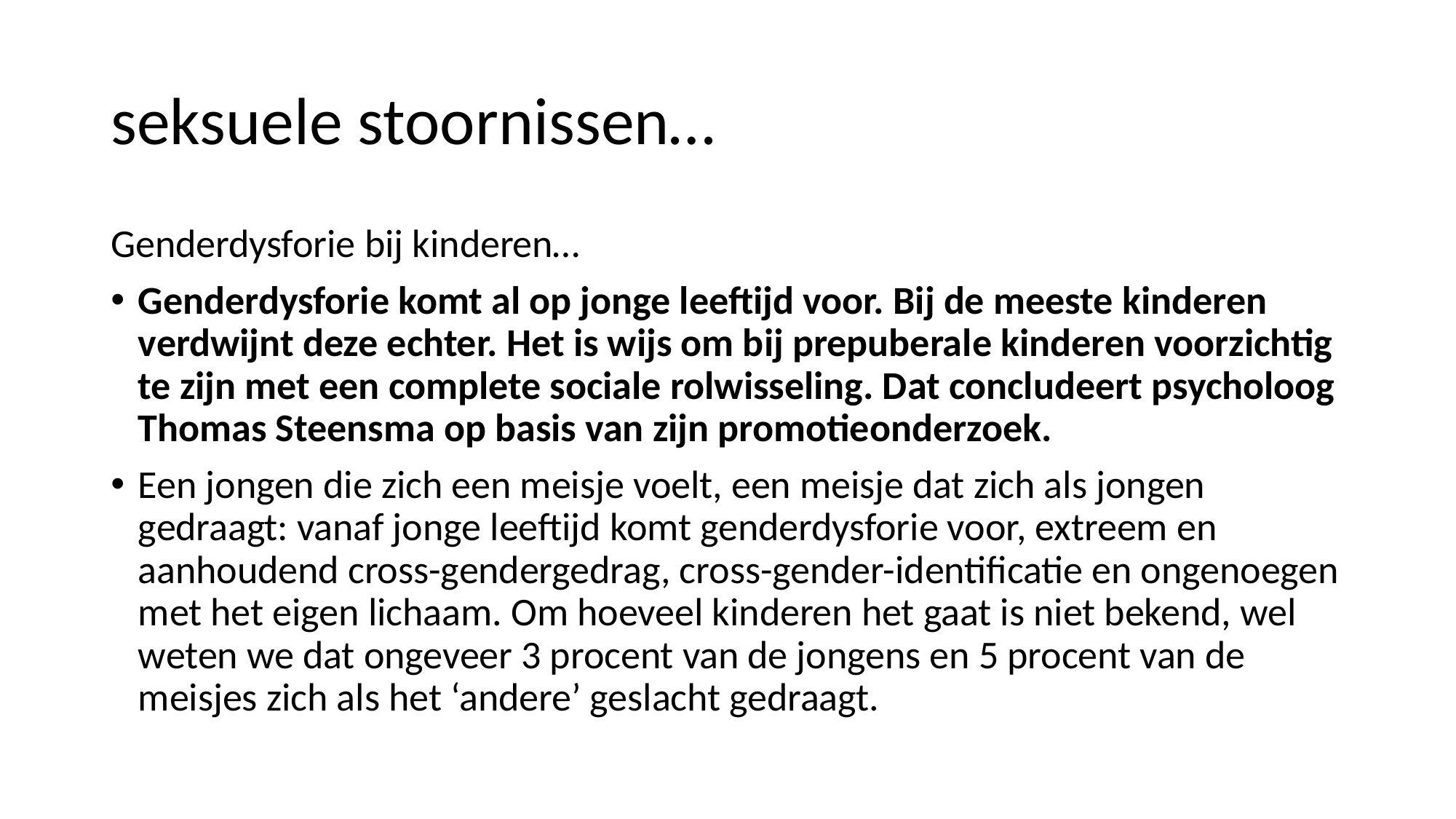

# seksuele stoornissen…
Genderdysforie bij kinderen…
Genderdysforie komt al op jonge leeftijd voor. Bij de meeste kinderen verdwijnt deze echter. Het is wijs om bij prepuberale kinderen voorzichtig te zijn met een complete sociale rolwisseling. Dat concludeert psycholoog Thomas Steensma op basis van zijn promotieonderzoek.
Een jongen die zich een meisje voelt, een meisje dat zich als jongen gedraagt: vanaf jonge leeftijd komt genderdysforie voor, extreem en aanhoudend cross-gendergedrag, cross-gender-identificatie en ongenoegen met het eigen lichaam. Om hoeveel kinderen het gaat is niet bekend, wel weten we dat ongeveer 3 procent van de jongens en 5 procent van de meisjes zich als het ‘andere’ geslacht gedraagt.